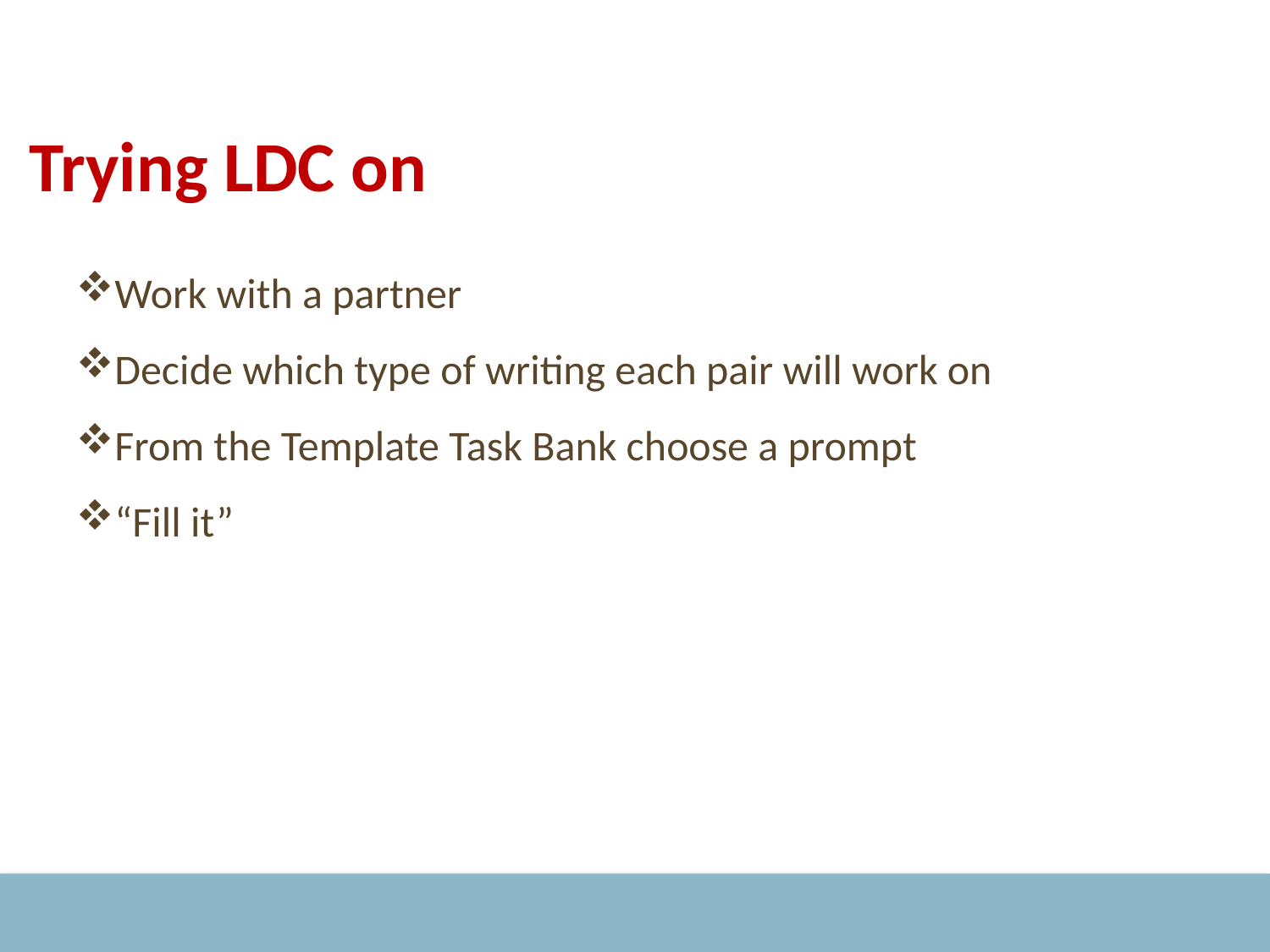

# Trying LDC on
Work with a partner
Decide which type of writing each pair will work on
From the Template Task Bank choose a prompt
“Fill it”